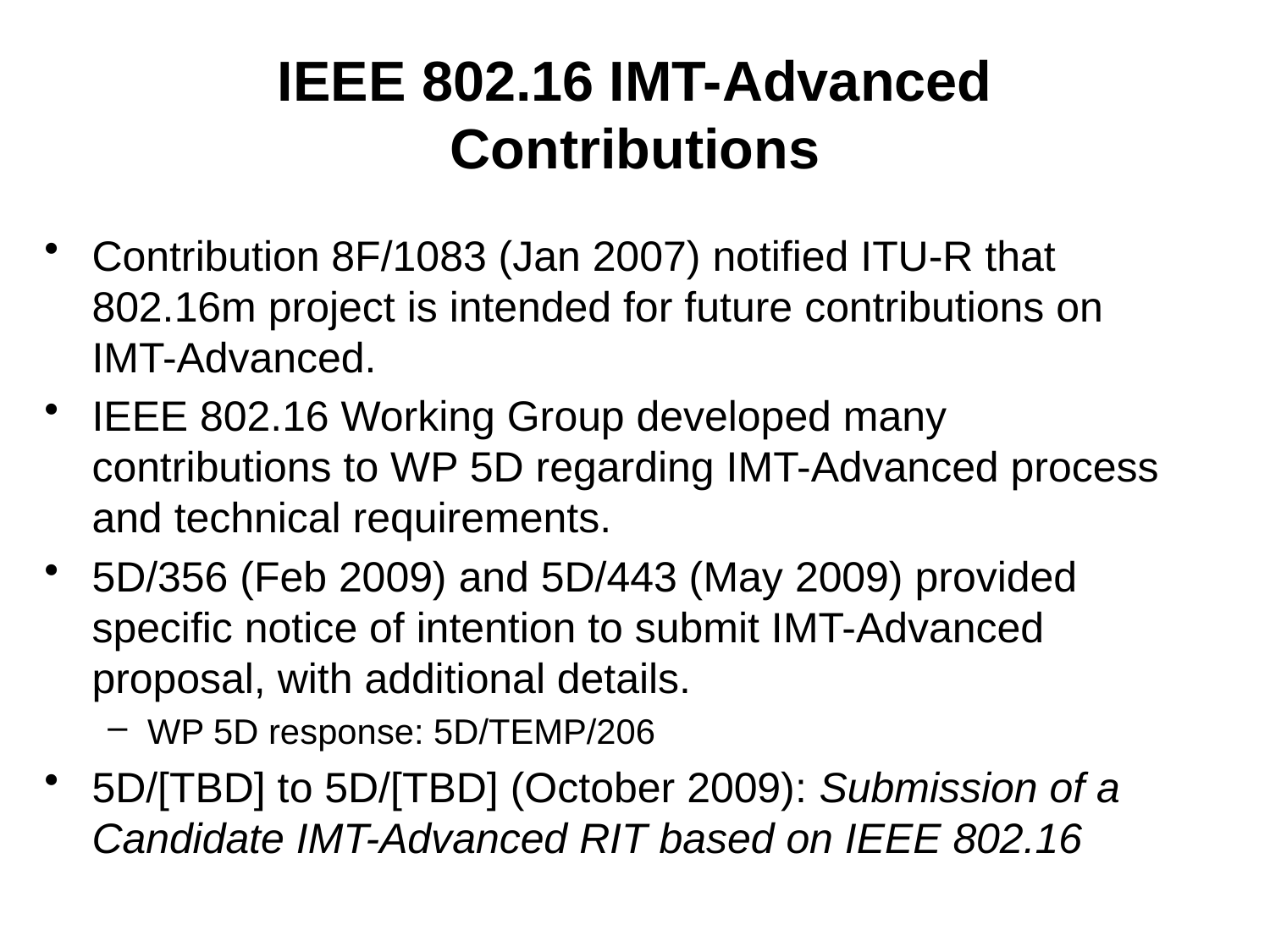

# IEEE 802.16 IMT-Advanced Contributions
Contribution 8F/1083 (Jan 2007) notified ITU-R that 802.16m project is intended for future contributions on IMT-Advanced.
IEEE 802.16 Working Group developed many contributions to WP 5D regarding IMT-Advanced process and technical requirements.
5D/356 (Feb 2009) and 5D/443 (May 2009) provided specific notice of intention to submit IMT-Advanced proposal, with additional details.
WP 5D response: 5D/TEMP/206
5D/[TBD] to 5D/[TBD] (October 2009): Submission of a Candidate IMT-Advanced RIT based on IEEE 802.16